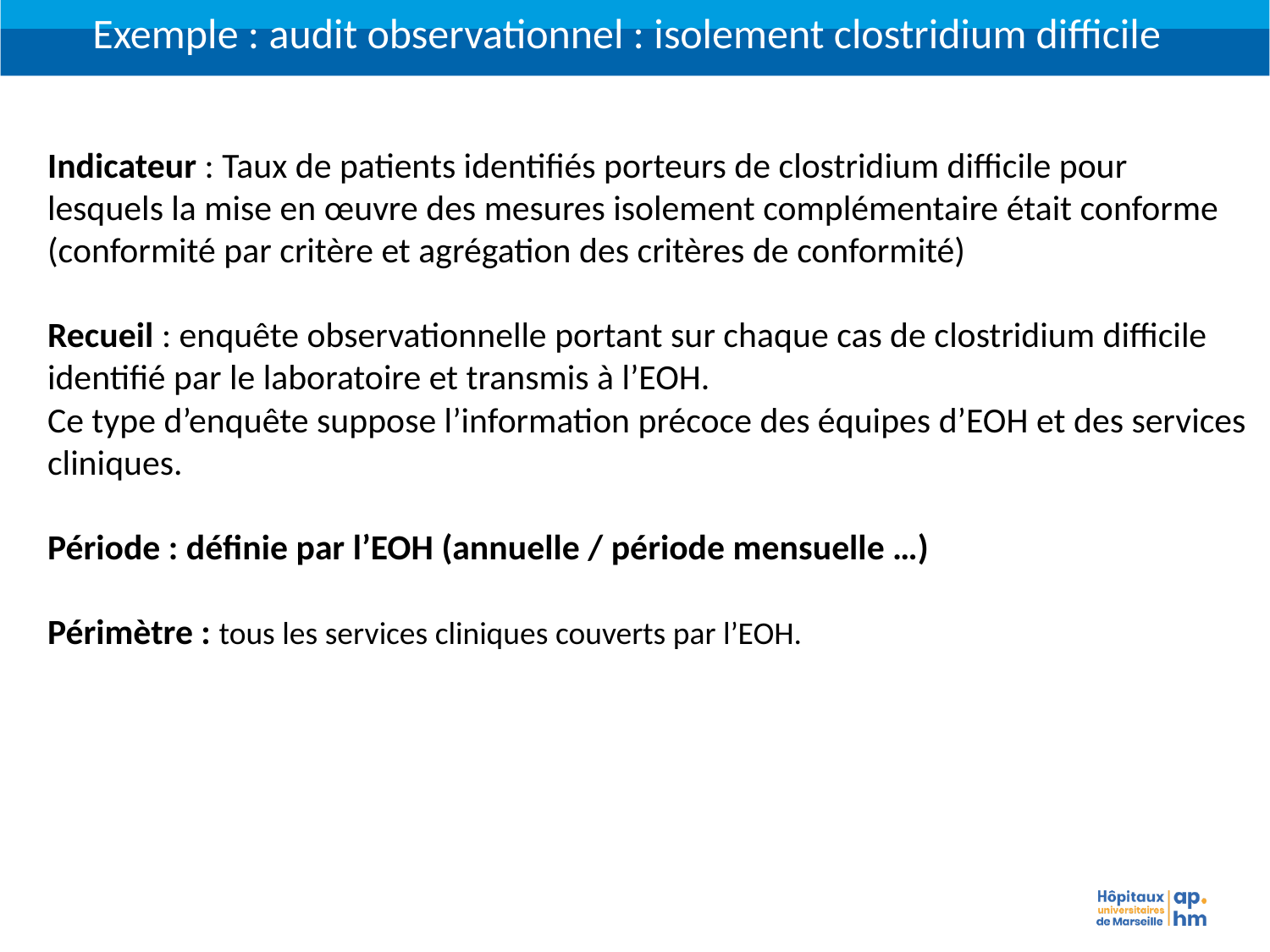

Exemple : audit observationnel : isolement clostridium difficile

Indicateur : Taux de patients identifiés porteurs de clostridium difficile pour lesquels la mise en œuvre des mesures isolement complémentaire était conforme (conformité par critère et agrégation des critères de conformité)

Recueil : enquête observationnelle portant sur chaque cas de clostridium difficile identifié par le laboratoire et transmis à l’EOH.
Ce type d’enquête suppose l’information précoce des équipes d’EOH et des services cliniques.

Période : définie par l’EOH (annuelle / période mensuelle …)

Périmètre : tous les services cliniques couverts par l’EOH.